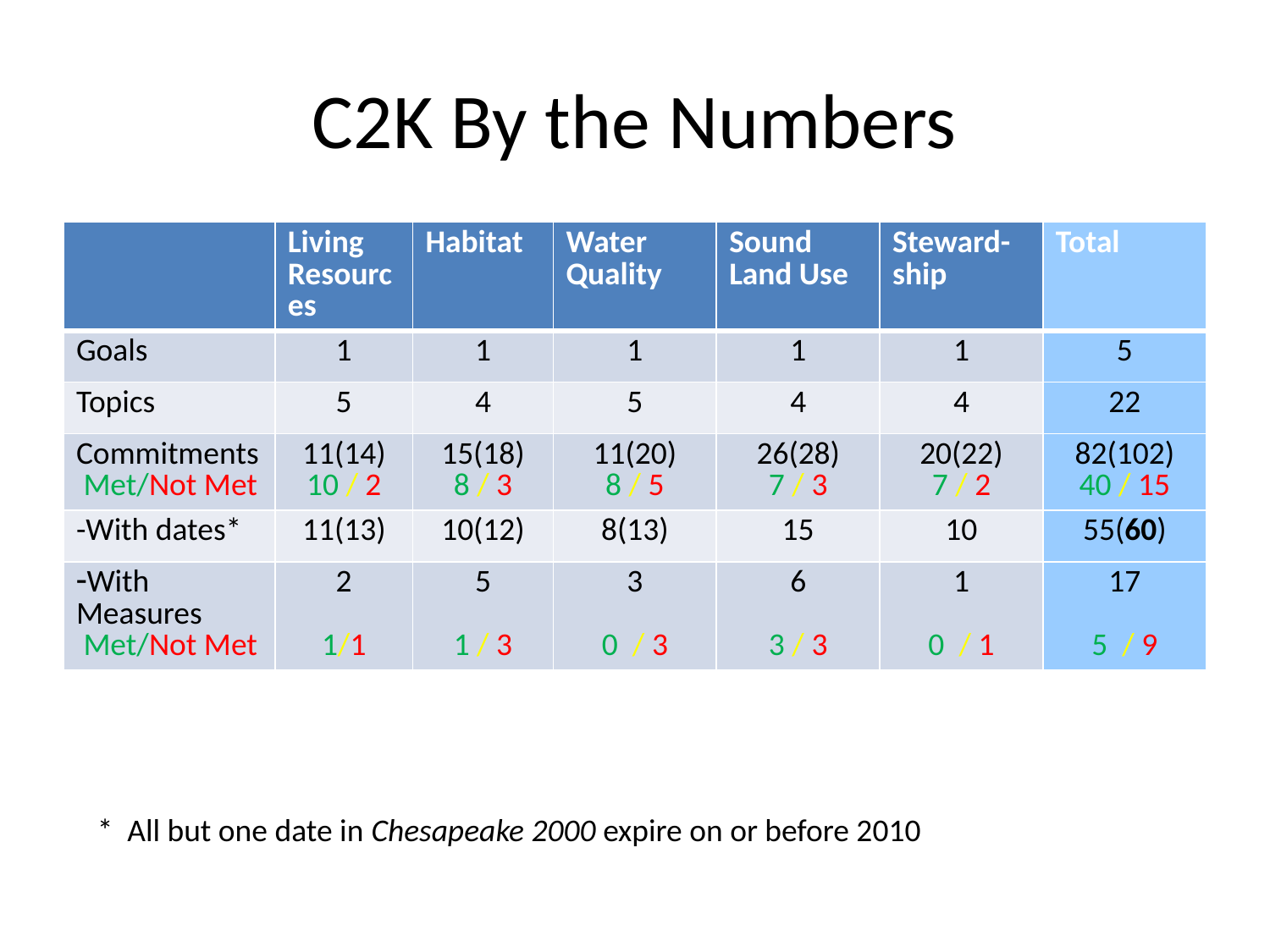

# C2K By the Numbers
|  | Living Resources | Habitat | Water Quality | Sound Land Use | Steward-ship | Total |
| --- | --- | --- | --- | --- | --- | --- |
| Goals | 1 | 1 | 1 | 1 | 1 | 5 |
| Topics | 5 | 4 | 5 | 4 | 4 | 22 |
| Commitments Met/Not Met | 11(14) 10 / 2 | 15(18) 8 / 3 | 11(20) 8 / 5 | 26(28) 7 / 3 | 20(22) 7 / 2 | 82(102) 40 / 15 |
| -With dates\* | 11(13) | 10(12) | 8(13) | 15 | 10 | 55(60) |
| With Measures Met/Not Met | 2 1/1 | 5 1 / 3 | 3 0 / 3 | 6 3 / 3 | 1 0 / 1 | 17 5 / 9 |
*  All but one date in Chesapeake 2000 expire on or before 2010